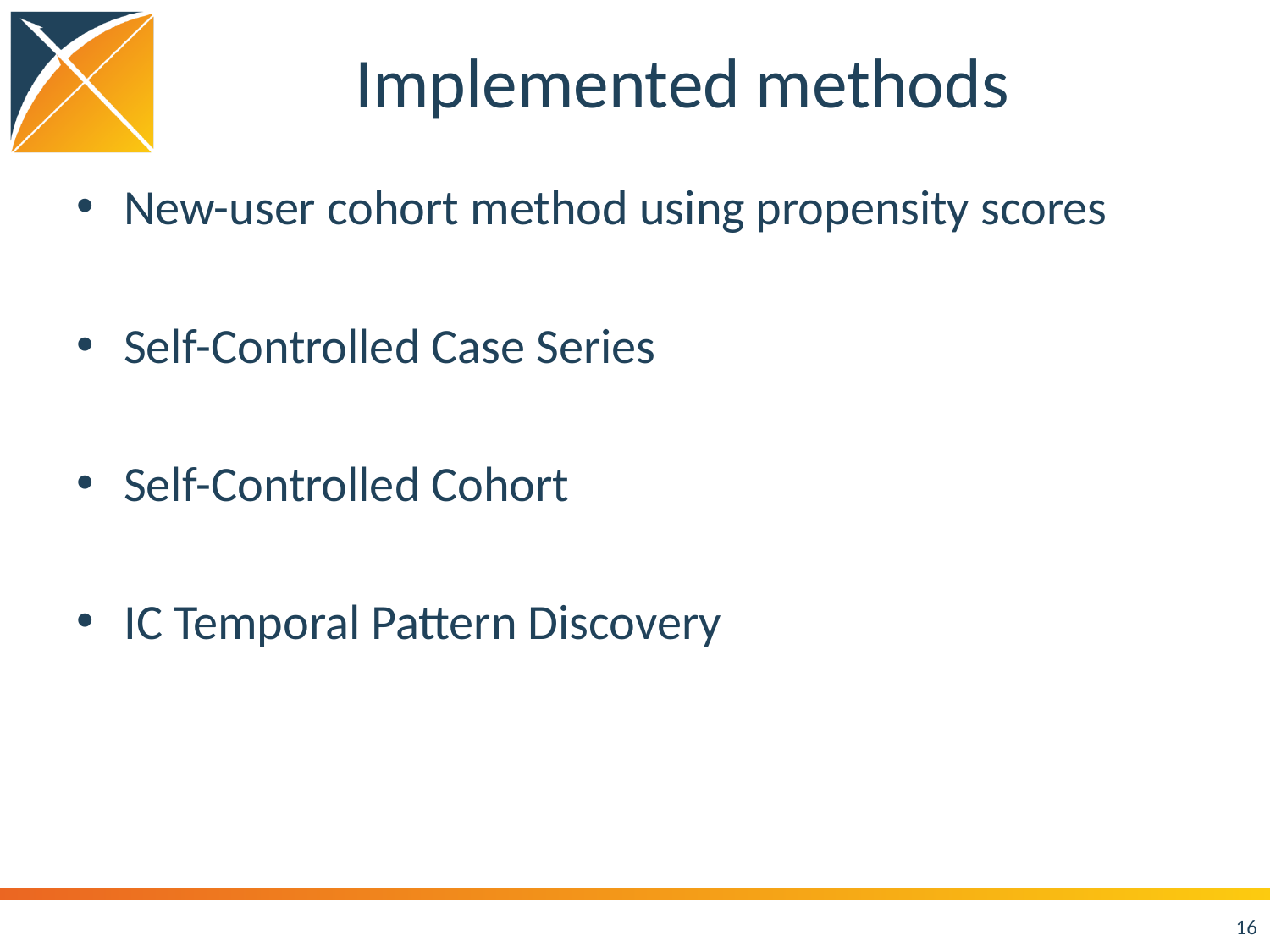

# Implemented methods
New-user cohort method using propensity scores

Self-Controlled Case Series

Self-Controlled Cohort

IC Temporal Pattern Discovery

16